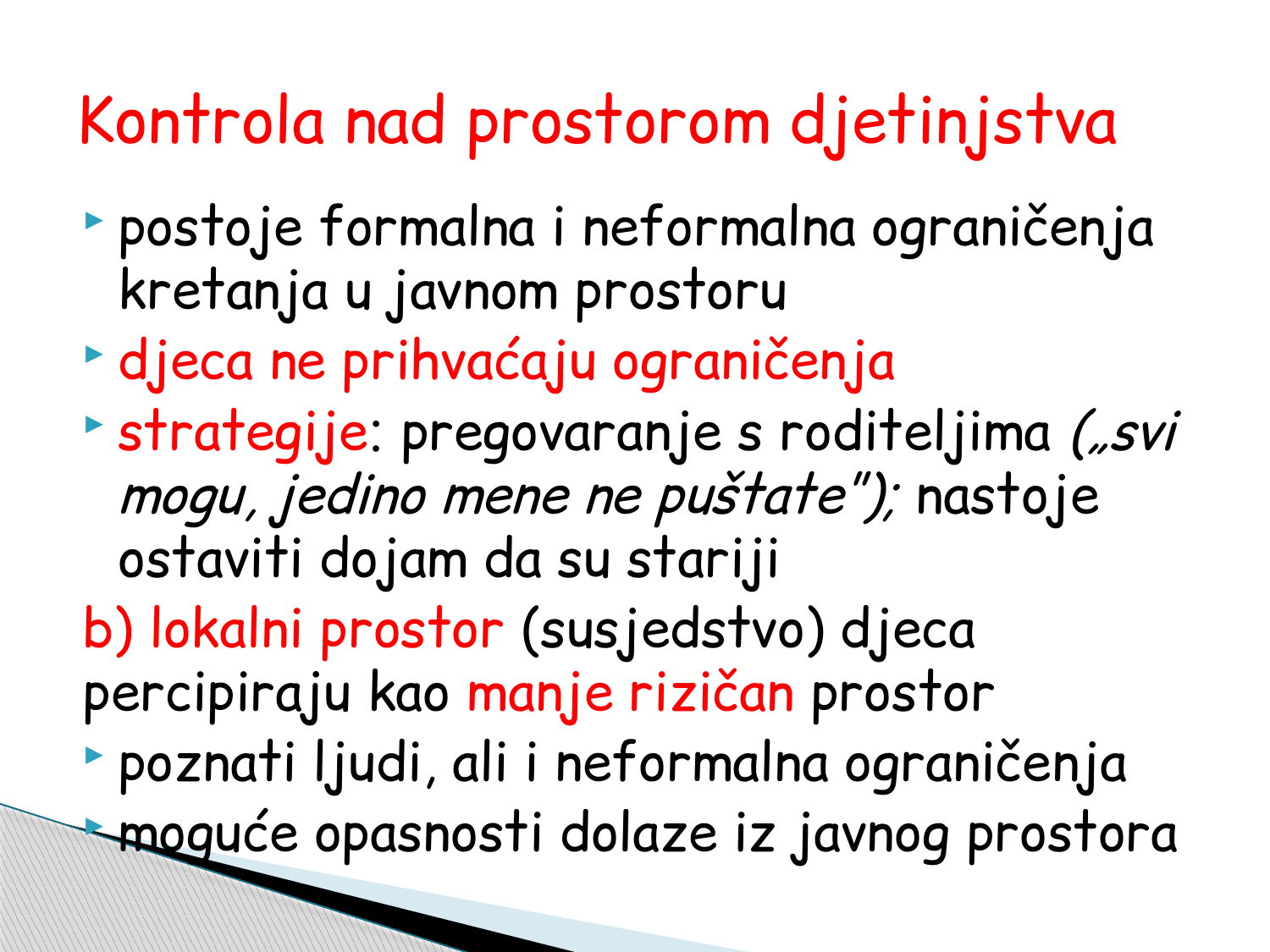

# Kontrola nad prostorom djetinjstva
postoje formalna i neformalna ograničenja kretanja u javnom prostoru
djeca ne prihvaćaju ograničenja
strategije: pregovaranje s roditeljima („svi mogu, jedino mene ne puštate”); nastoje ostaviti dojam da su stariji
b) lokalni prostor (susjedstvo) djeca  percipiraju kao manje rizičan prostor
poznati ljudi, ali i neformalna ograničenja
moguće opasnosti dolaze iz javnog prostora